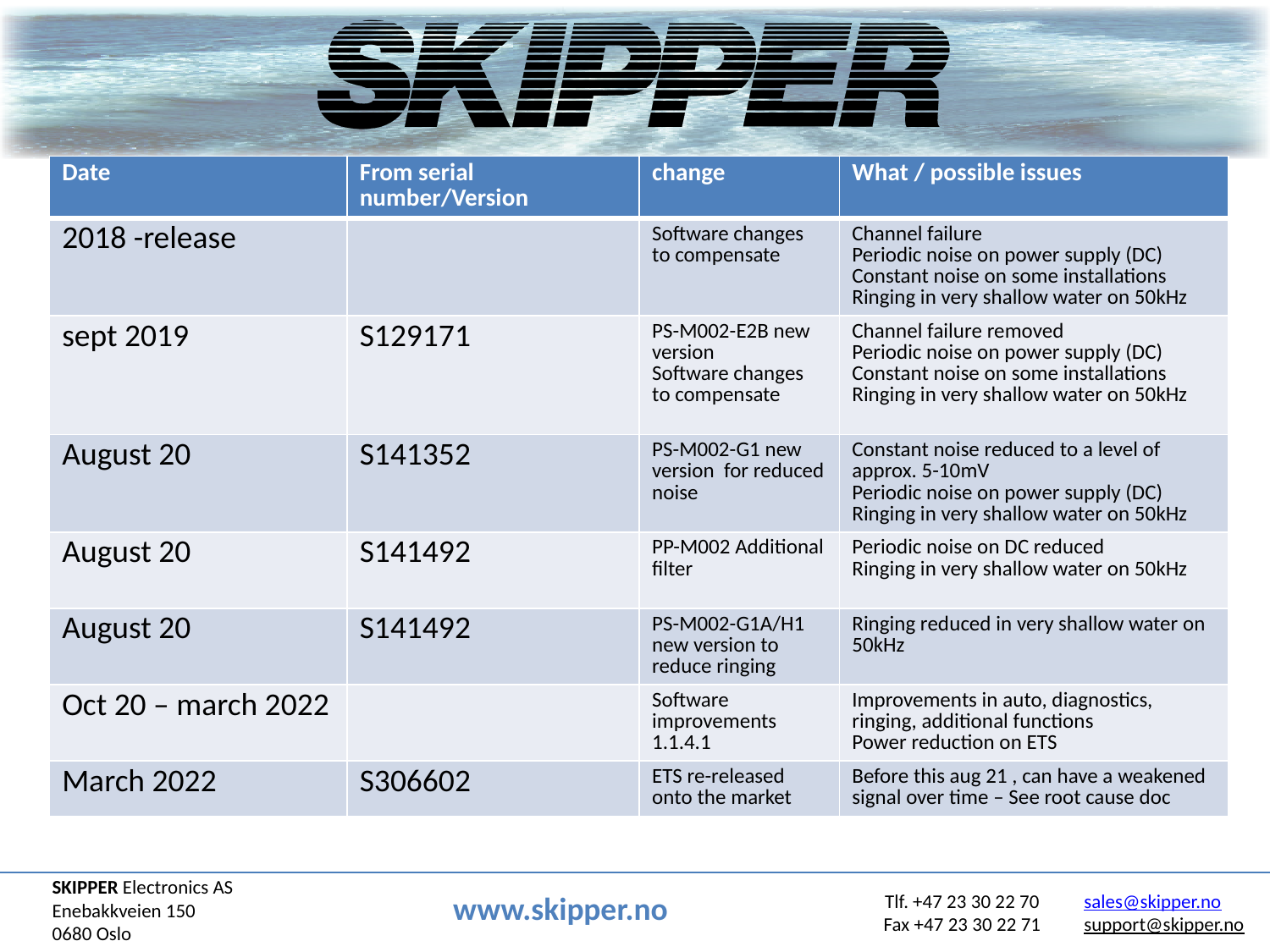

| Date | From serial number/Version | change | What / possible issues |
| --- | --- | --- | --- |
| 2018 -release |  | Software changes to compensate | Channel failure Periodic noise on power supply (DC) Constant noise on some installations Ringing in very shallow water on 50kHz |
| sept 2019 | S129171 | PS-M002-E2B new version Software changes to compensate | Channel failure removed Periodic noise on power supply (DC) Constant noise on some installations Ringing in very shallow water on 50kHz |
| August 20 | S141352 | PS-M002-G1 new version for reduced noise | Constant noise reduced to a level of approx. 5-10mV Periodic noise on power supply (DC) Ringing in very shallow water on 50kHz |
| August 20 | S141492 | PP-M002 Additional filter | Periodic noise on DC reduced Ringing in very shallow water on 50kHz |
| August 20 | S141492 | PS-M002-G1A/H1 new version to reduce ringing | Ringing reduced in very shallow water on 50kHz |
| Oct 20 – march 2022 |  | Software improvements 1.1.4.1 | Improvements in auto, diagnostics, ringing, additional functions Power reduction on ETS |
| March 2022 | S306602 | ETS re-released onto the market | Before this aug 21 , can have a weakened signal over time – See root cause doc |
# Known issues

Table of hardware and issues, hardware and software